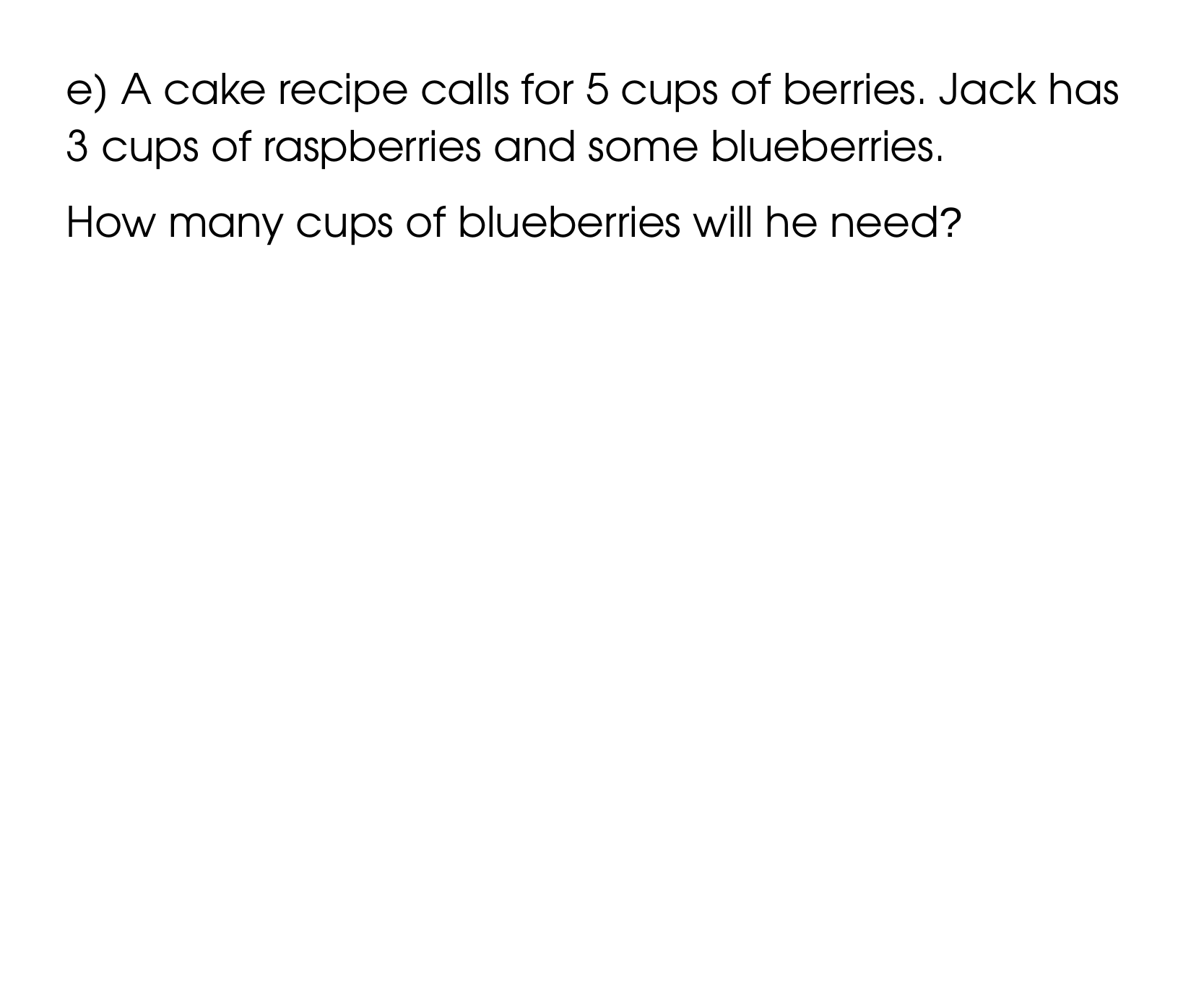

e) A cake recipe calls for 5 cups of berries. Jack has 3 cups of raspberries and some blueberries.
How many cups of blueberries will he need?